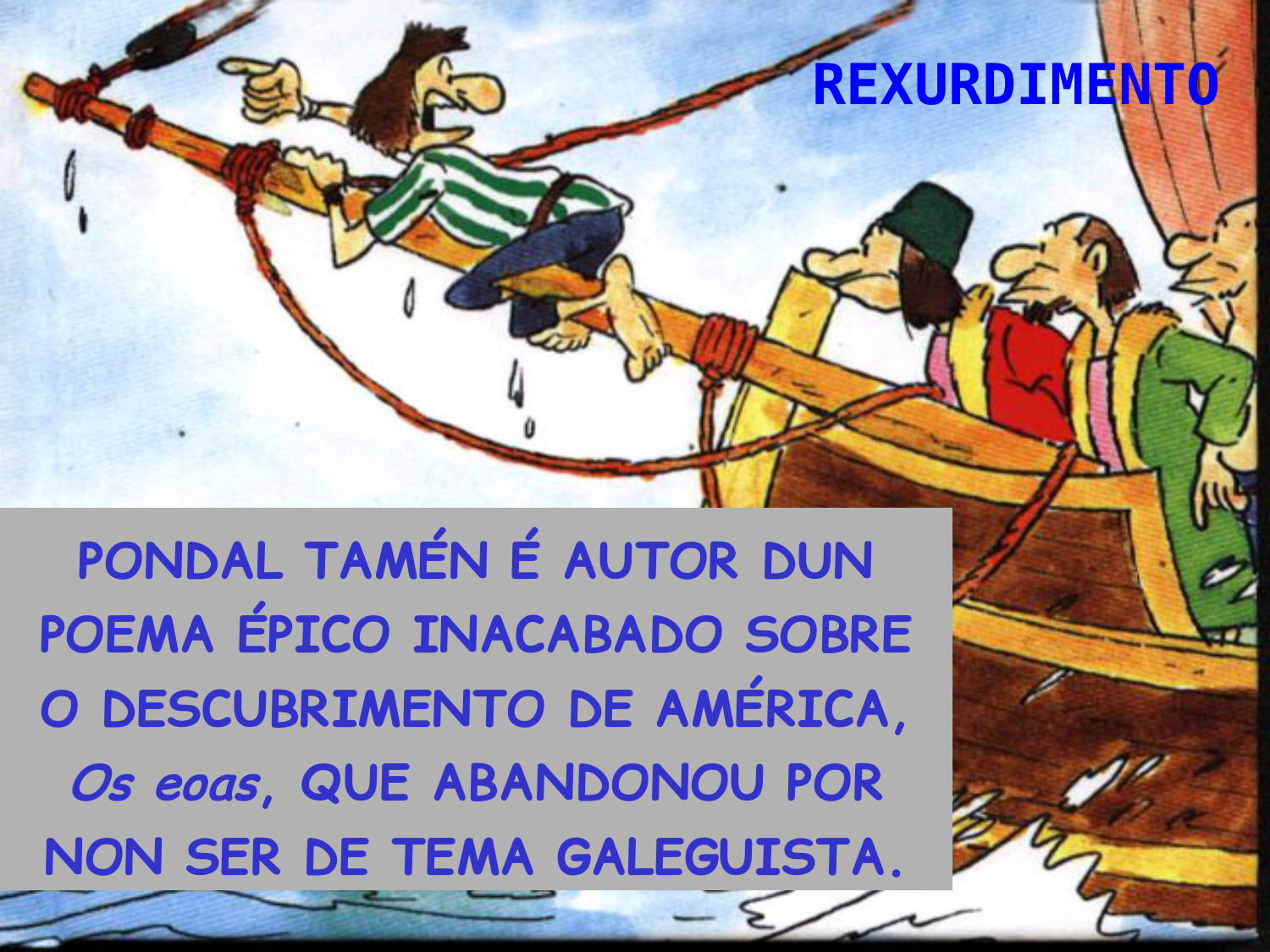

REXURDIMENTO
PONDAL TAMÉN É AUTOR DUN POEMA ÉPICO INACABADO SOBRE O DESCUBRIMENTO DE AMÉRICA, Os eoas, QUE ABANDONOU POR NON SER DE TEMA GALEGUISTA.